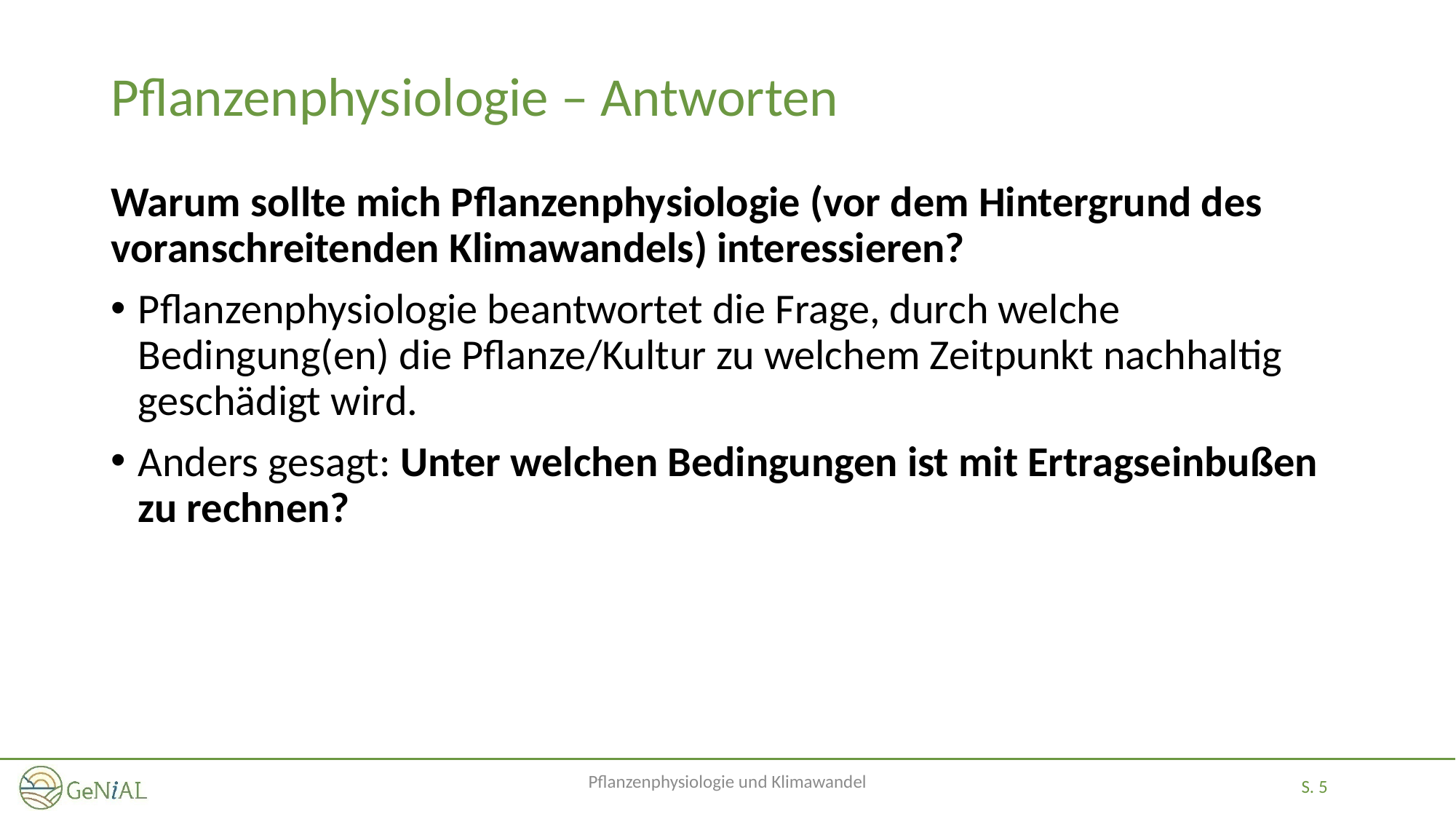

# Pflanzenphysiologie – Antworten
Warum sollte mich Pflanzenphysiologie (vor dem Hintergrund des voranschreitenden Klimawandels) interessieren?
Pflanzenphysiologie beantwortet die Frage, durch welche Bedingung(en) die Pflanze/Kultur zu welchem Zeitpunkt nachhaltig geschädigt wird.
Anders gesagt: Unter welchen Bedingungen ist mit Ertragseinbußen zu rechnen?

Pflanzenphysiologie und Klimawandel